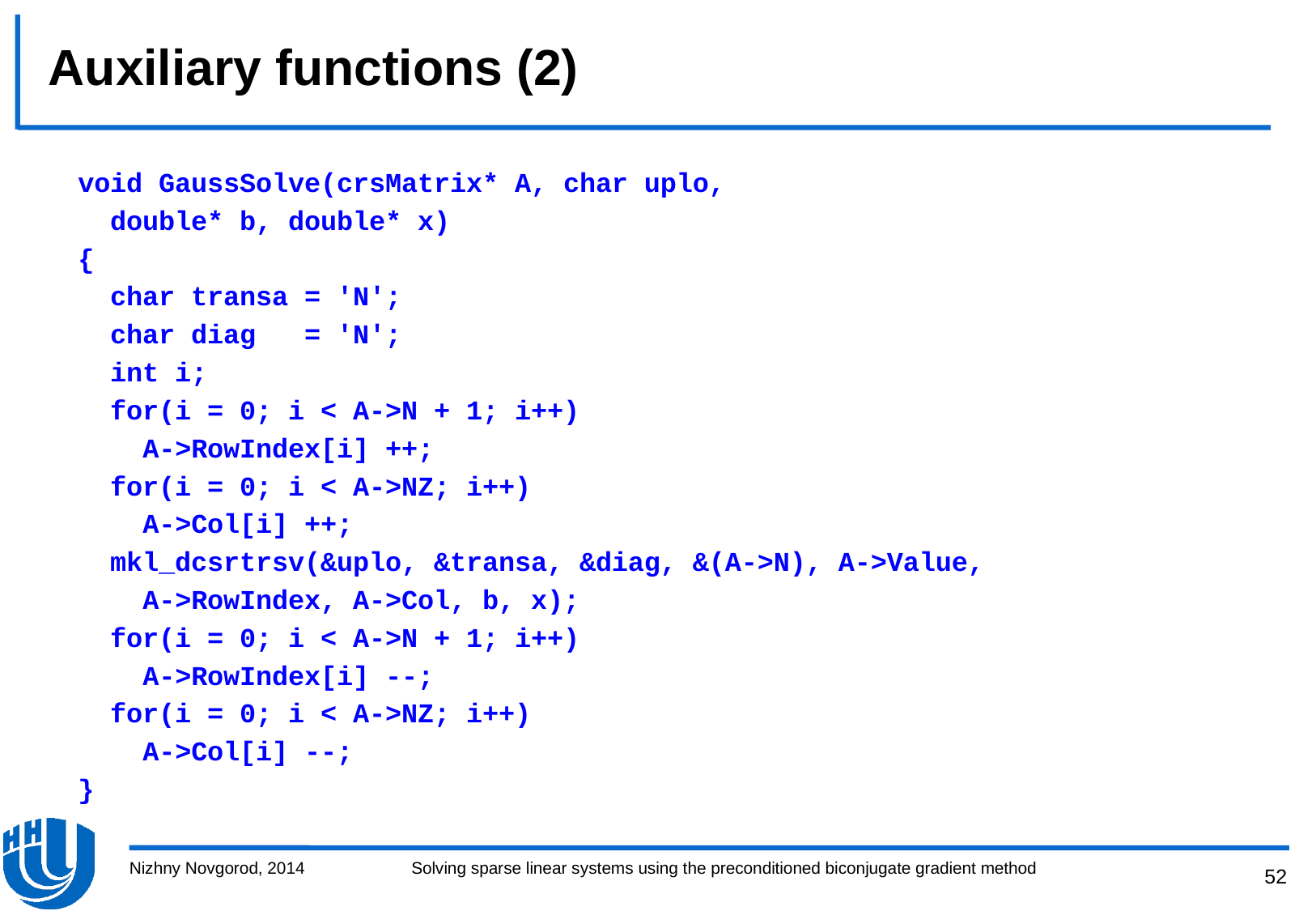

# Auxiliary functions (2)
void GaussSolve(crsMatrix* A, char uplo,
  double* b, double* x)
{
  char transa = 'N';
  char diag   = 'N';
  int i;
  for(i = 0; i < A->N + 1; i++)
    A->RowIndex[i] ++;
  for(i = 0; i < A->NZ; i++)
    A->Col[i] ++;
  mkl_dcsrtrsv(&uplo, &transa, &diag, &(A->N), A->Value,
    A->RowIndex, A->Col, b, x);
  for(i = 0; i < A->N + 1; i++)
    A->RowIndex[i] --;
  for(i = 0; i < A->NZ; i++)
    A->Col[i] --;
}
Nizhny Novgorod, 2014
Solving sparse linear systems using the preconditioned biconjugate gradient method